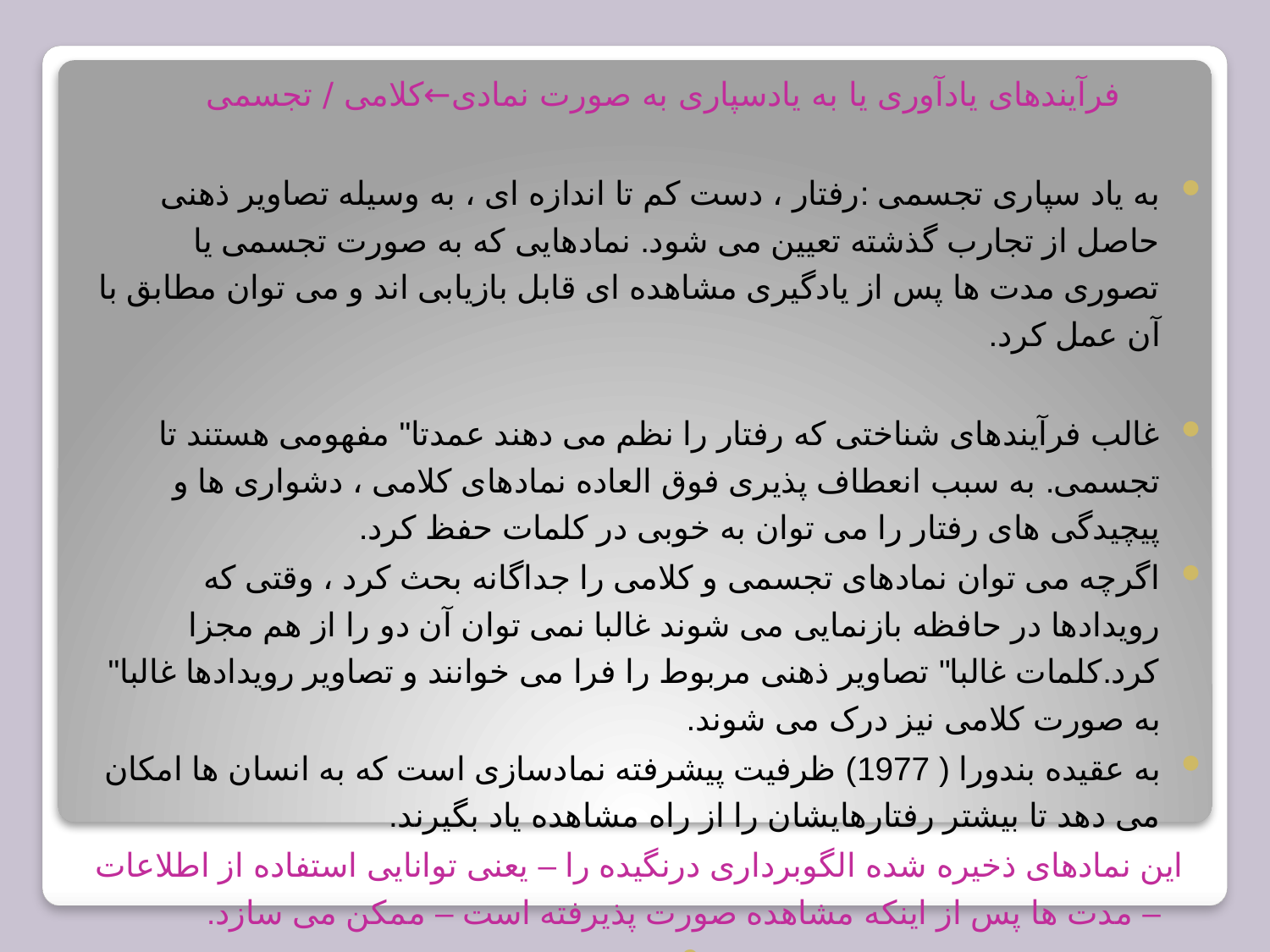

فرآیندهای یادآوری یا به یادسپاری به صورت نمادی←کلامی / تجسمی

به یاد سپاری تجسمی :رفتار ، دست کم تا اندازه ای ، به وسیله تصاویر ذهنی حاصل از تجارب گذشته تعیین می شود. نمادهایی که به صورت تجسمی یا تصوری مدت ها پس از یادگیری مشاهده ای قابل بازیابی اند و می توان مطابق با آن عمل کرد.

غالب فرآیندهای شناختی که رفتار را نظم می دهند عمدتا" مفهومی هستند تا تجسمی. به سبب انعطاف پذیری فوق العاده نمادهای کلامی ، دشواری ها و پیچیدگی های رفتار را می توان به خوبی در کلمات حفظ کرد.
اگرچه می توان نمادهای تجسمی و کلامی را جداگانه بحث کرد ، وقتی که رویدادها در حافظه بازنمایی می شوند غالبا نمی توان آن دو را از هم مجزا کرد.کلمات غالبا" تصاویر ذهنی مربوط را فرا می خوانند و تصاویر رویدادها غالبا" به صورت کلامی نیز درک می شوند.
به عقیده بندورا ( 1977) ظرفیت پیشرفته نمادسازی است که به انسان ها امکان می دهد تا بیشتر رفتارهایشان را از راه مشاهده یاد بگیرند.
 این نمادهای ذخیره شده الگوبرداری درنگیده را – یعنی توانایی استفاده از اطلاعات – مدت ها پس از اینکه مشاهده صورت پذیرفته است – ممکن می سازد.